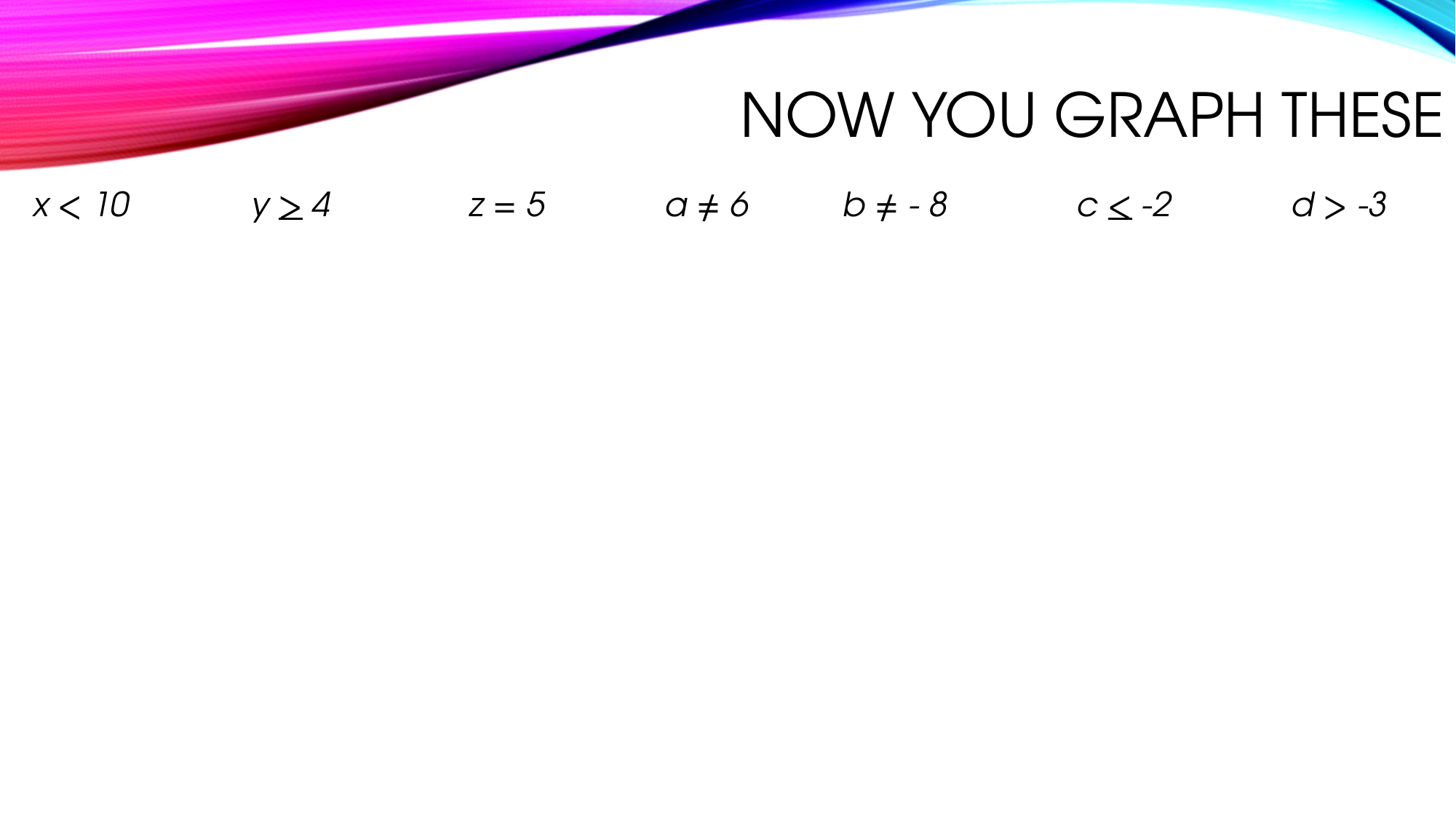

# Now you graph these
x < 10		y > 4		z = 5             a ≠ 6	     b ≠ - 8              c < -2             d > -3